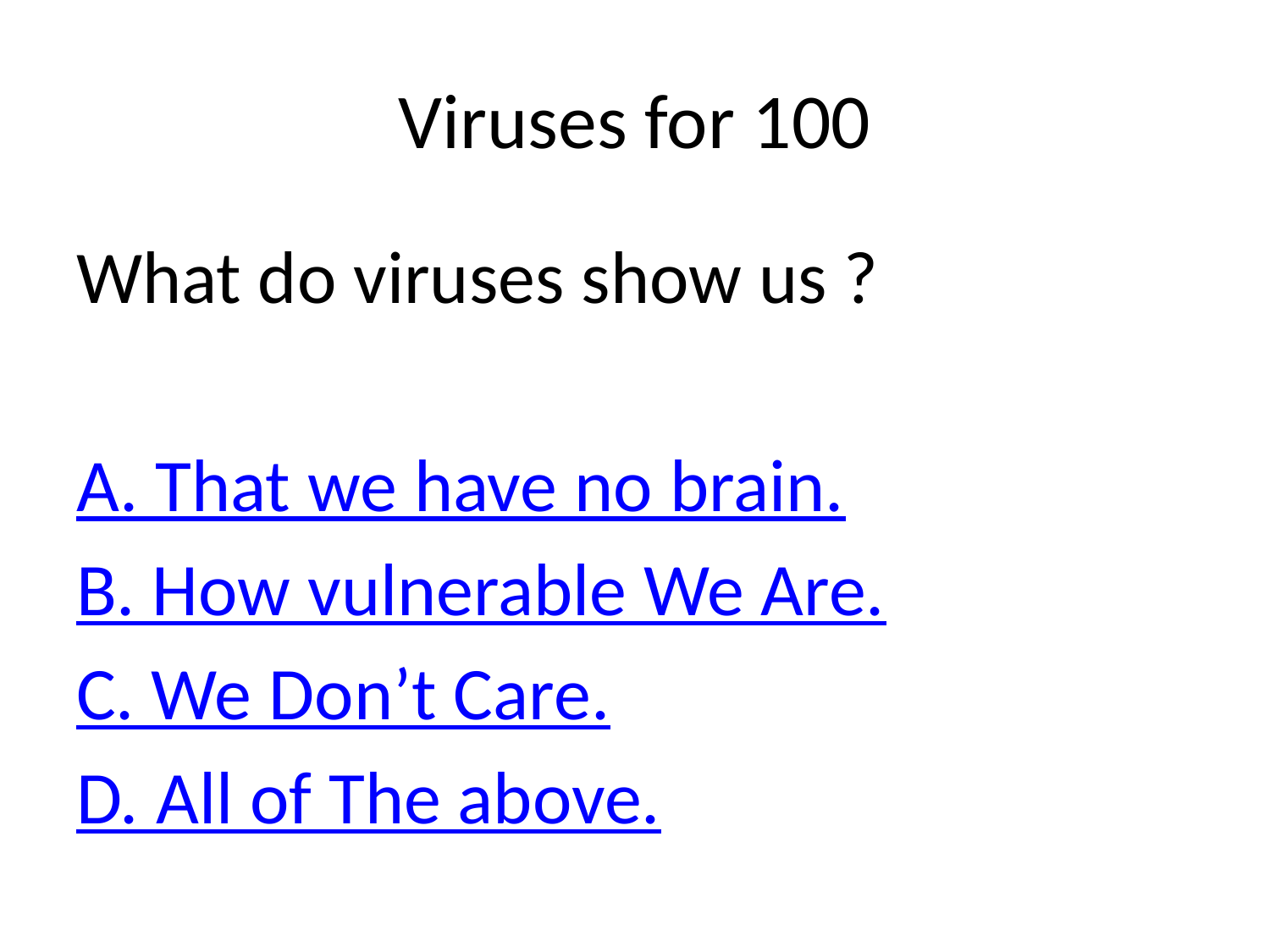

# Viruses for 100
What do viruses show us ?

A. That we have no brain.
B. How vulnerable We Are.
C. We Don’t Care.
D. All of The above.